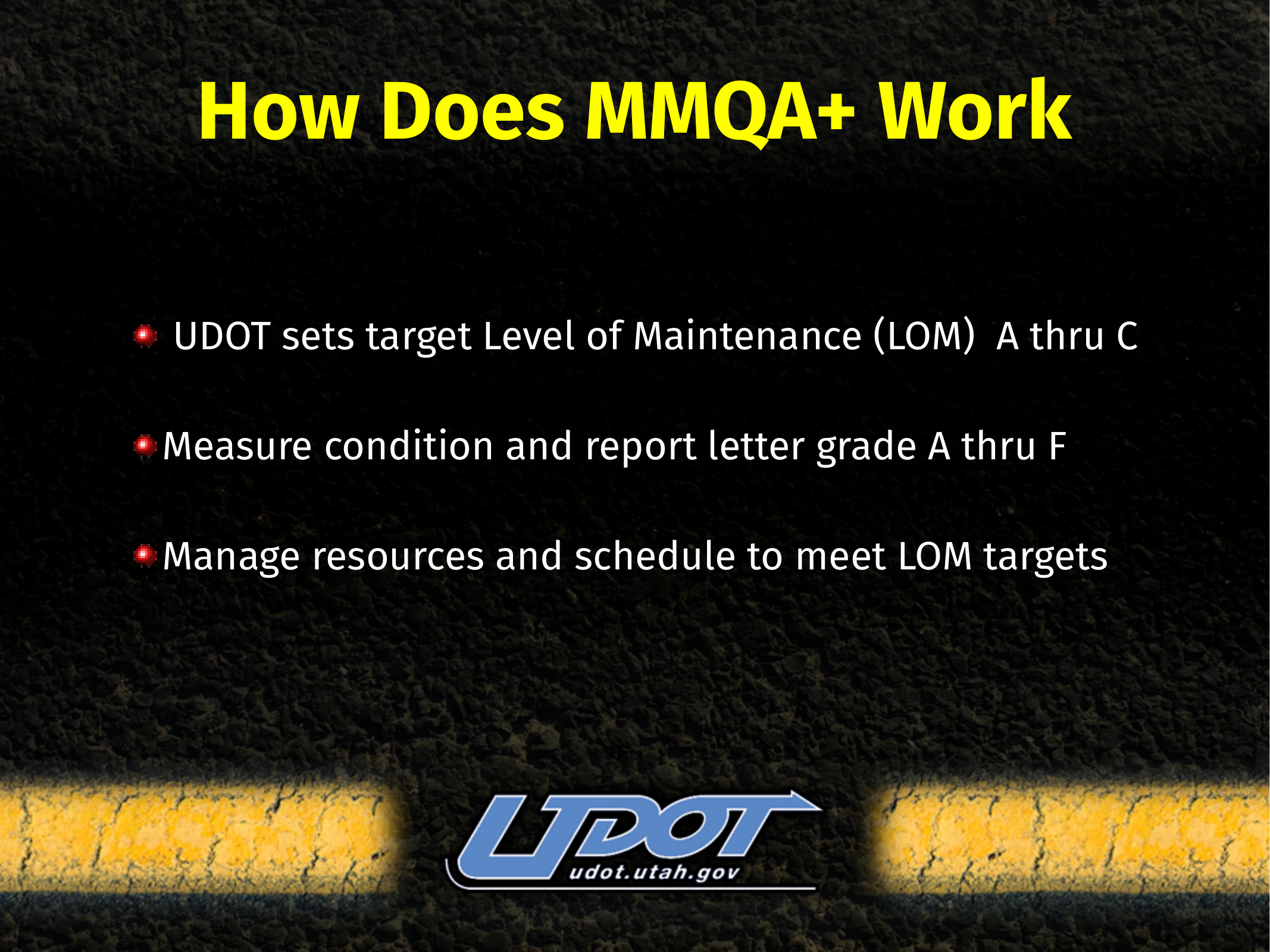

# How Does MMQA+ Work
 UDOT sets target Level of Maintenance (LOM)  A thru C

Measure condition and report letter grade A thru F

Manage resources and schedule to meet LOM targets